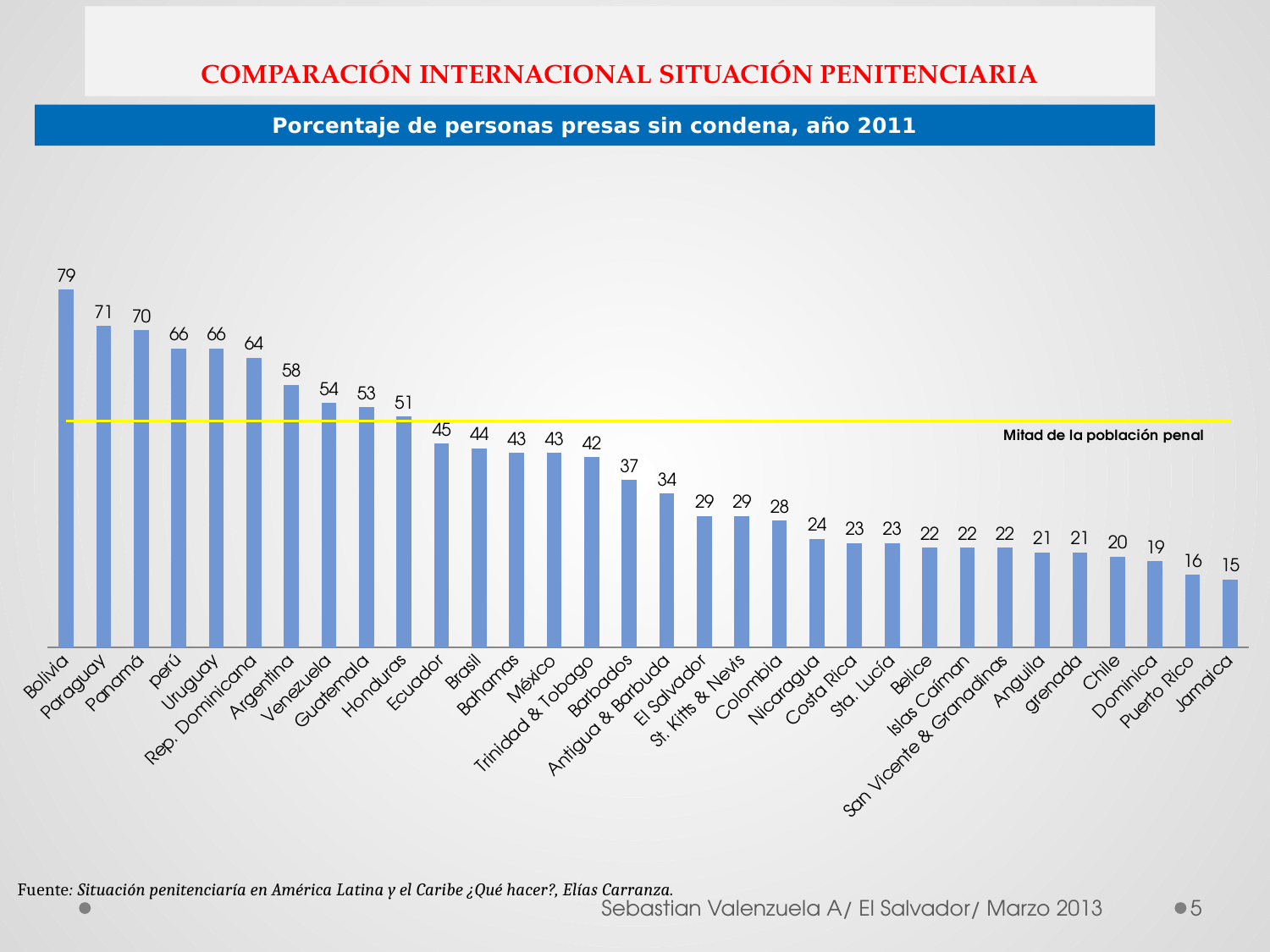

# COMPARACIÓN INTERNACIONAL SITUACIÓN PENITENCIARIA
Porcentaje de personas presas sin condena, año 2011

### Chart

| Category | PORCENTAJE |  |
|---|---|---|
| Bolivia | 79.0 | 50.0 |
| Paraguay | 71.0 | 50.0 |
| Panamá | 70.0 | 50.0 |
| perú | 66.0 | 50.0 |
| Uruguay | 66.0 | 50.0 |
| Rep. Dominicana | 64.0 | 50.0 |
| Argentina | 58.0 | 50.0 |
| Venezuela | 54.0 | 50.0 |
| Guatemala | 53.0 | 50.0 |
| Honduras | 51.0 | 50.0 |
| Ecuador | 45.0 | 50.0 |
| Brasil | 44.0 | 50.0 |
| Bahamas | 43.0 | 50.0 |
| México | 43.0 | 50.0 |
| Trinidad & Tobago | 42.0 | 50.0 |
| Barbados | 37.0 | 50.0 |
| Antigua & Barbuda | 34.0 | 50.0 |
| El Salvador | 29.0 | 50.0 |
| St. Kitts & Nevis | 29.0 | 50.0 |
| Colombia | 28.0 | 50.0 |
| Nicaragua | 24.0 | 50.0 |
| Costa Rica | 23.0 | 50.0 |
| Sta. Lucía | 23.0 | 50.0 |
| Belice | 22.0 | 50.0 |
| Islas Caíman | 22.0 | 50.0 |
| San Vicente & Granadinas | 22.0 | 50.0 |
| Anguila | 21.0 | 50.0 |
| grenada | 21.0 | 50.0 |
| Chile | 20.0 | 50.0 |
| Dominica | 19.0 | 50.0 |
| Puerto Rico | 16.0 | 50.0 |
| Jamaica | 15.0 | 50.0 |

Fuente: Situación penitenciaría en América Latina y el Caribe ¿Qué hacer?, Elías Carranza.
5
Sebastian Valenzuela A/ El Salvador/ Marzo 2013